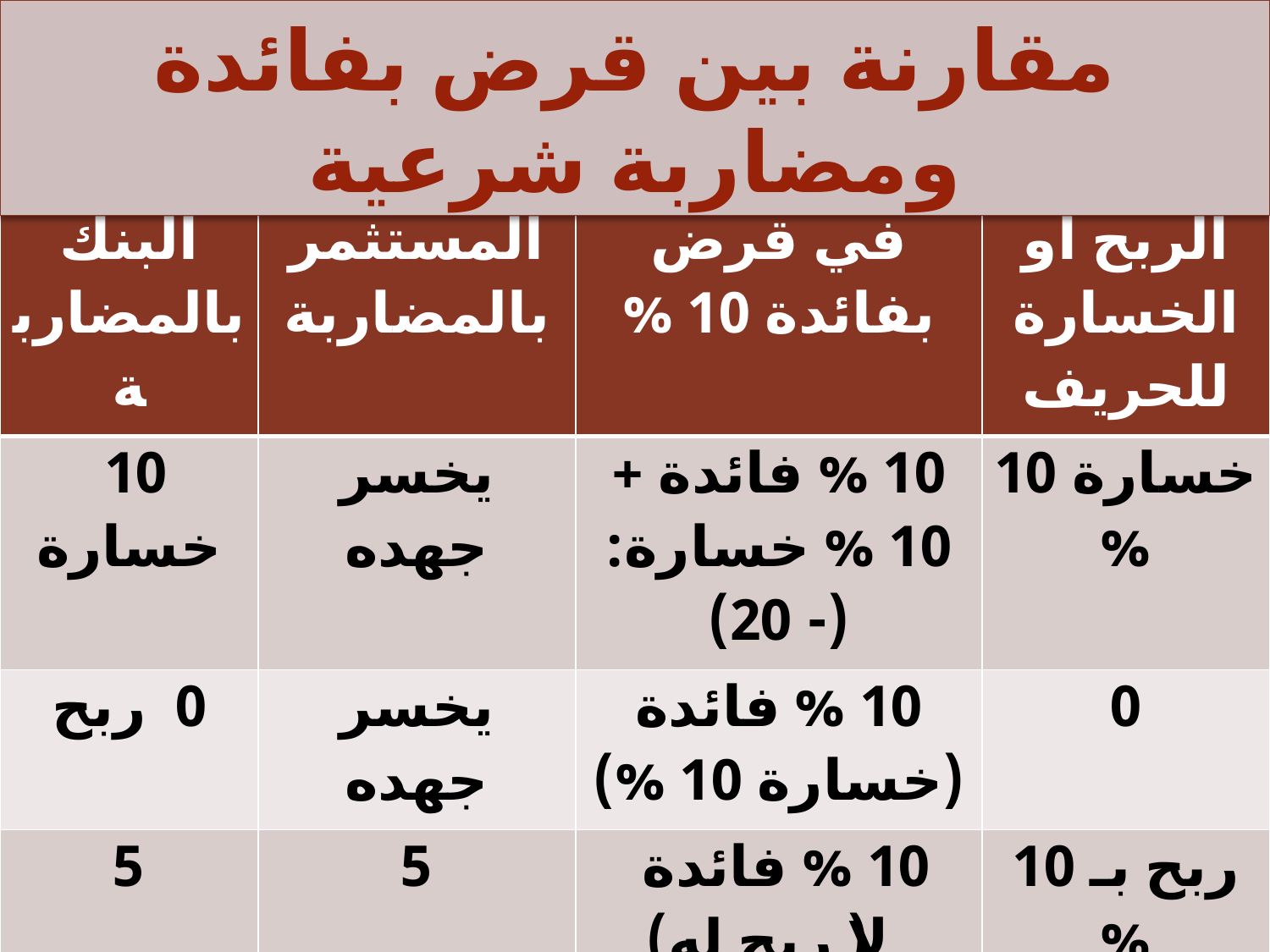

مقارنة بين قرض بفائدة ومضاربة شرعية
| وضع البنك بالمضاربة | وضع المستثمر بالمضاربة | وضع الحريف في قرض بفائدة 10 % | مستوى الربح أو الخسارة للحريف |
| --- | --- | --- | --- |
| 10 خسارة | يخسر جهده | 10 % فائدة + 10 % خسارة: (- 20) | خسارة 10 % |
| 0 ربح | يخسر جهده | 10 % فائدة (خسارة 10 %) | 0 |
| 5 | 5 | 10 % فائدة (لا ربح له) | ربح بـ 10 % |
| 10 | 10 | 10 % فائدة (10 % ربح) | ربح بـ 20 % |
| 15 | 15 | 10 % فائدة (20 % ربح) | ربح بـ 30 % |
| 25 | 25 | 10 % فائدة (30 % ربح) | ربح بـ 50 % |
المادة العلمية - دورة إعداد مستشاري التحكيم في المالية الإسلامية - محمد علي بحروني
53